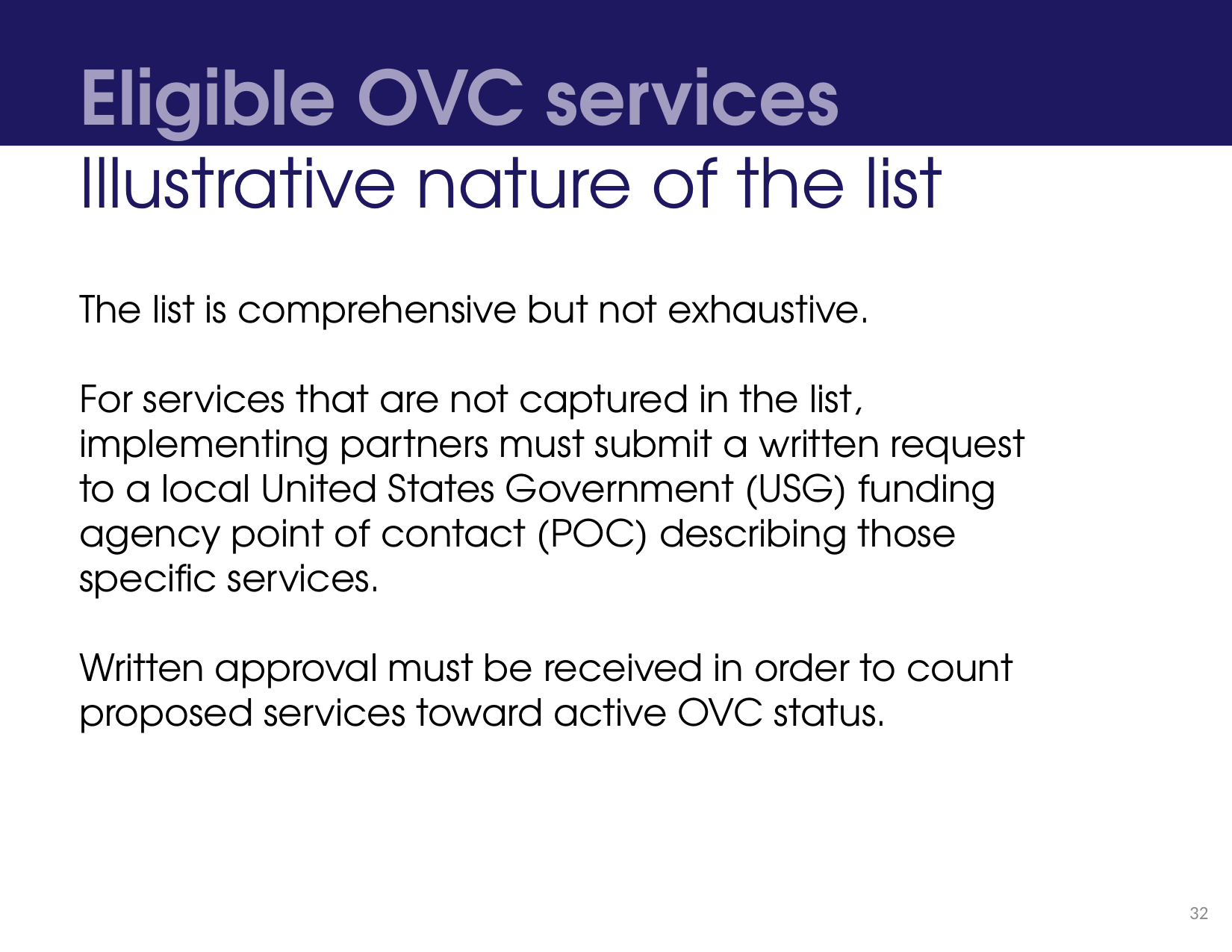

# Eligible OVC services
Illustrative nature of the list
The list is comprehensive but not exhaustive.

For services that are not captured in the list, implementing partners must submit a written request to a local United States Government (USG) funding agency point of contact (POC) describing those specific services.

Written approval must be received in order to count proposed services toward active OVC status.

32